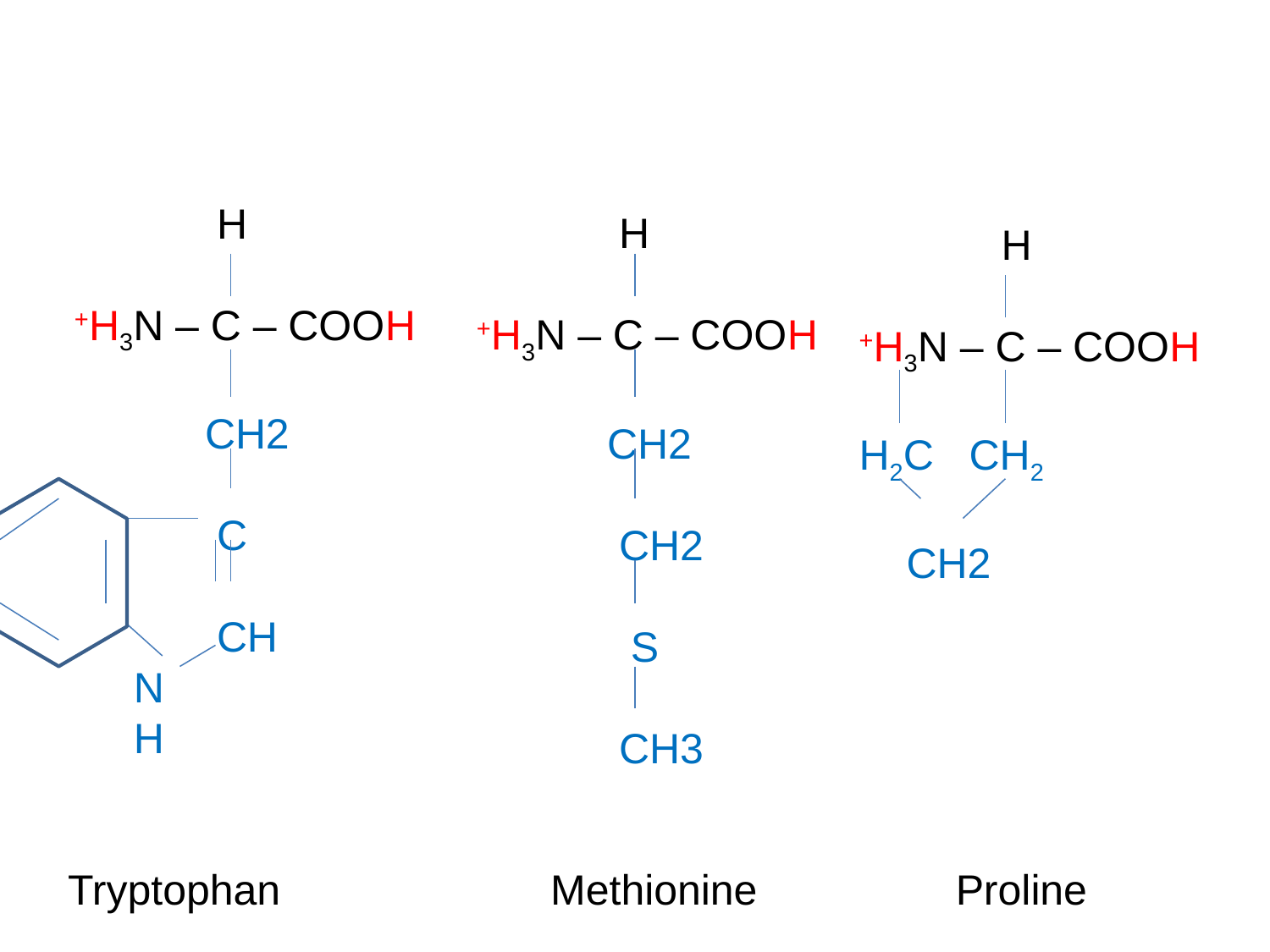

H

+H3N – C – COOH

           CH2

            C

            CH
     N
     H
            H

+H3N – C – COOH

           CH2

            CH2

             S

            CH3
            H

+H3N – C – COOH

H2C   CH2

    CH2

Tryptophan
Methionine
Proline